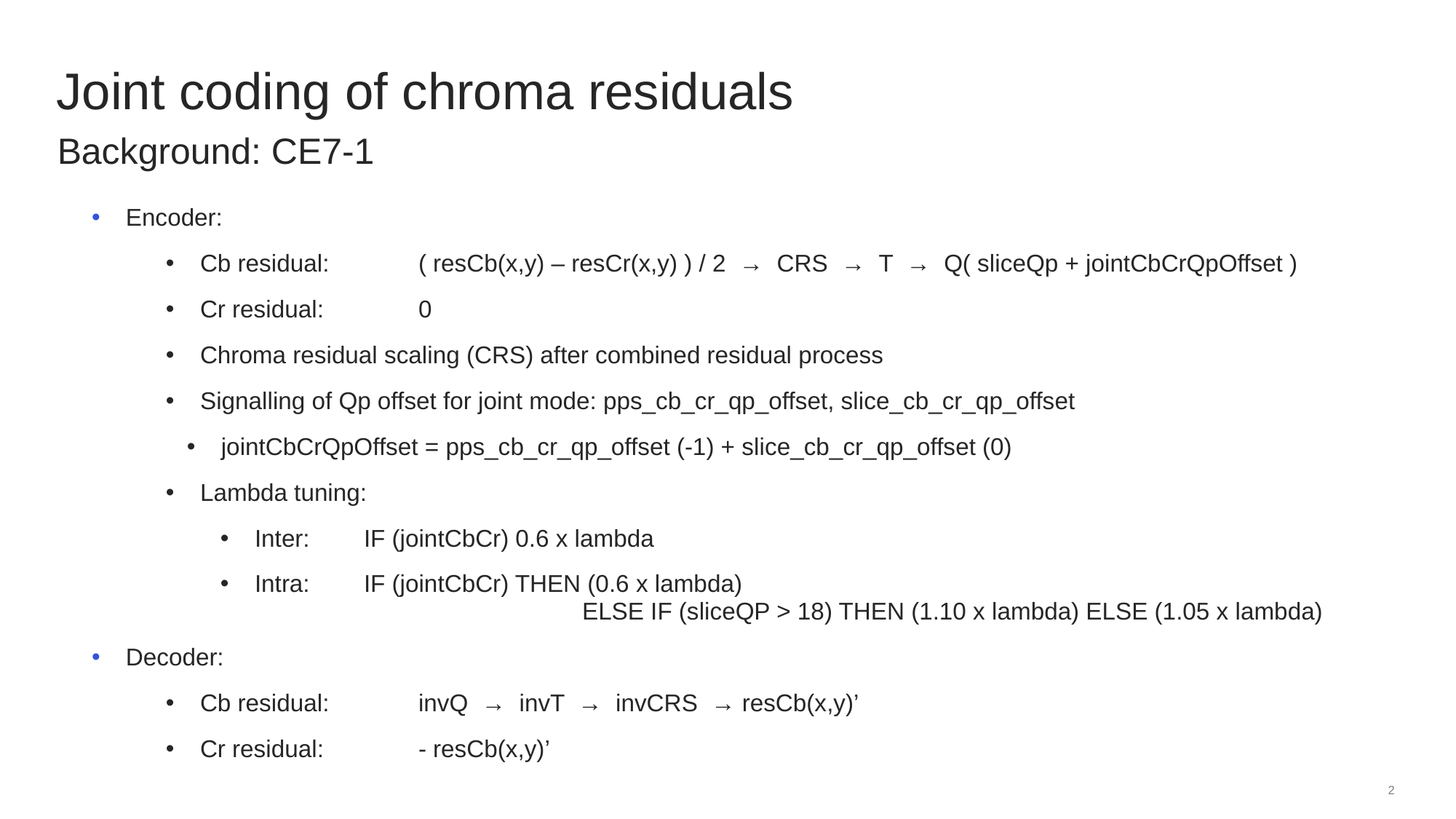

# Joint coding of chroma residuals
Background: CE7-1
Encoder:
Cb residual: 	( resCb(x,y) – resCr(x,y) ) / 2  →  CRS  →  T  →  Q( sliceQp + jointCbCrQpOffset )
Cr residual:	0
Chroma residual scaling (CRS) after combined residual process
Signalling of Qp offset for joint mode: pps_cb_cr_qp_offset, slice_cb_cr_qp_offset
jointCbCrQpOffset = pps_cb_cr_qp_offset (-1) + slice_cb_cr_qp_offset (0)
Lambda tuning:
Inter: 	IF (jointCbCr) 0.6 x lambda
Intra: 	IF (jointCbCr) THEN (0.6 x lambda)                                                                                                                   		ELSE IF (sliceQP > 18) THEN (1.10 x lambda) ELSE (1.05 x lambda)
Decoder:
Cb residual:	invQ  →  invT  →  invCRS  → resCb(x,y)’
Cr residual:	- resCb(x,y)’